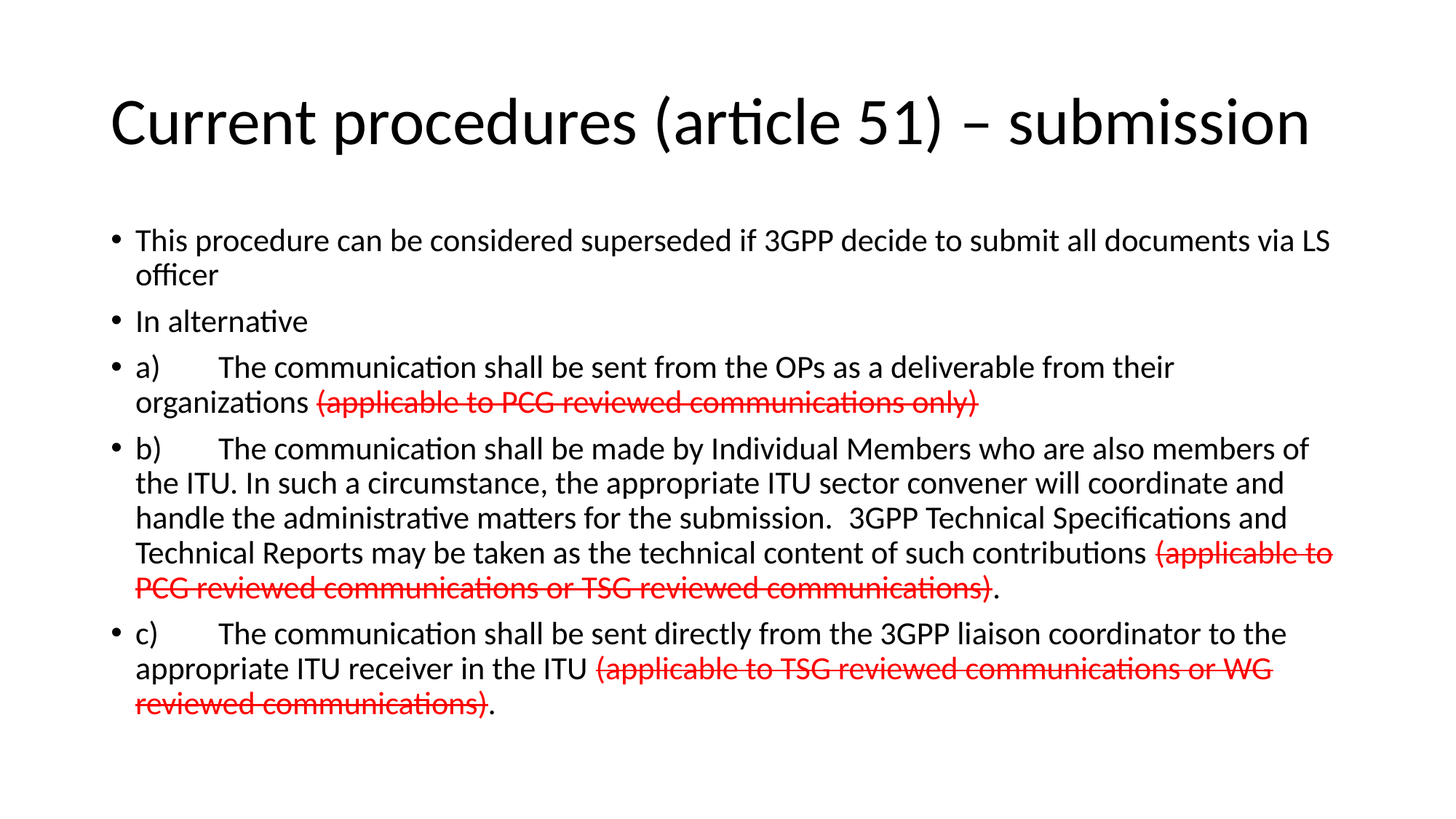

# Current procedures (article 51) – submission
This procedure can be considered superseded if 3GPP decide to submit all documents via LS officer
In alternative
a)	The communication shall be sent from the OPs as a deliverable from their organizations (applicable to PCG reviewed communications only)
b)	The communication shall be made by Individual Members who are also members of the ITU. In such a circumstance, the appropriate ITU sector convener will coordinate and handle the administrative matters for the submission.  3GPP Technical Specifications and Technical Reports may be taken as the technical content of such contributions (applicable to PCG reviewed communications or TSG reviewed communications).
c)	The communication shall be sent directly from the 3GPP liaison coordinator to the appropriate ITU receiver in the ITU (applicable to TSG reviewed communications or WG reviewed communications).